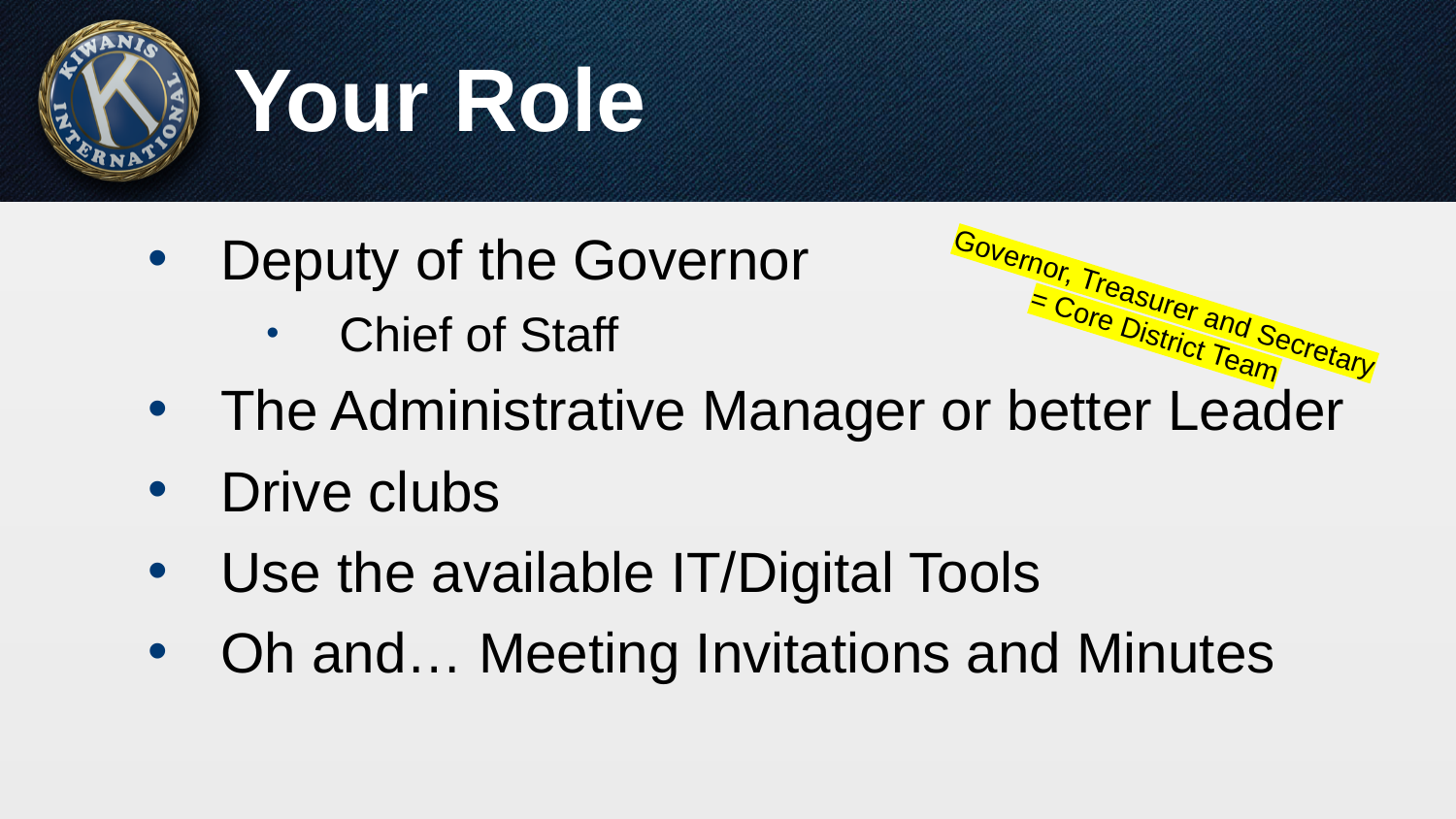

# Your Role
Deputy of the Governor
Chief of Staff
The Administrative Manager or better Leader
Drive clubs
Use the available IT/Digital Tools
Oh and… Meeting Invitations and Minutes
Governor, Treasurer and Secretary
= Core District Team